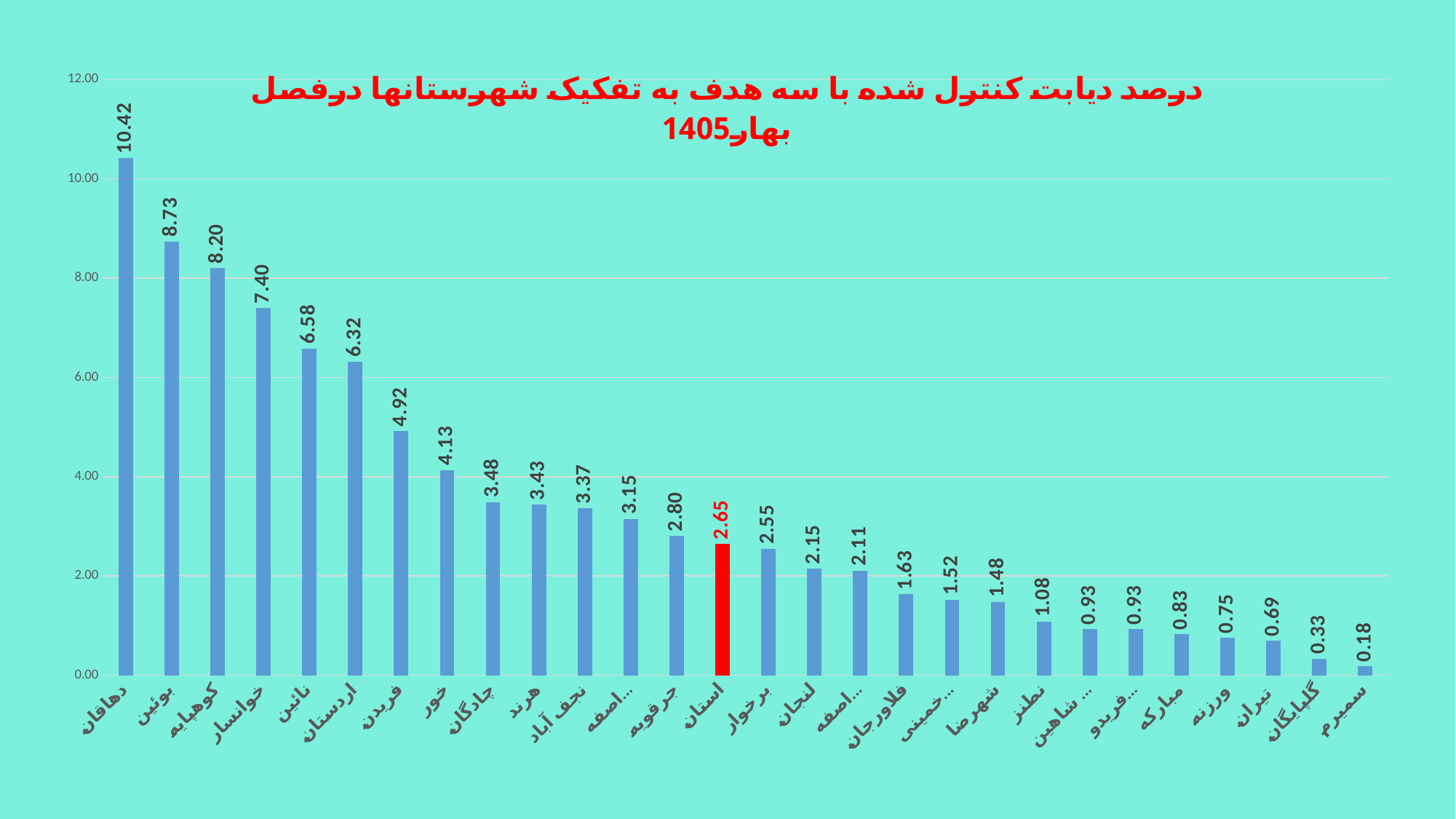

### Chart: درصد دیابت کنترل شده با سه هدف به تفکیک شهرستانها درفصل بهار1405

| Category | درصد  دیابت کنترل شده با سه هدف  به تعداد مراقبت شده توسط پزشک |
|---|---|
| دهاقان | 10.416666666666668 |
| بوئین | 8.734939759036145 |
| کوهپایه | 8.200455580865604 |
| خوانسار | 7.397003745318352 |
| نائین | 6.578947368421052 |
| اردستان | 6.315789473684211 |
| فریدن | 4.915824915824916 |
| خور | 4.1343669250646 |
| چادگان | 3.484320557491289 |
| هرند | 3.4334763948497855 |
| نجف آباد | 3.365492483733453 |
| اصفهان 2 | 3.1487208321619344 |
| جرقویه | 2.804878048780488 |
| استان | 2.6459511892922936 |
| برخوار | 2.549246813441483 |
| لنجان | 2.147577092511013 |
| اصفهان 1 | 2.1079751727368543 |
| فلاورجان | 1.631494945912396 |
| خمینی شهر | 1.5228426395939088 |
| شهرضا | 1.4788373278939317 |
| نطنز | 1.0796221322537112 |
| شاهین شهر  | 0.9282178217821782 |
| فریدونشهر | 0.9259259259259258 |
| مبارکه | 0.8267716535433071 |
| ورزنه | 0.7541478129713424 |
| تیران  | 0.6944444444444444 |
| گلپایگان | 0.33178500331785005 |
| سمیرم | 0.1773049645390071 |